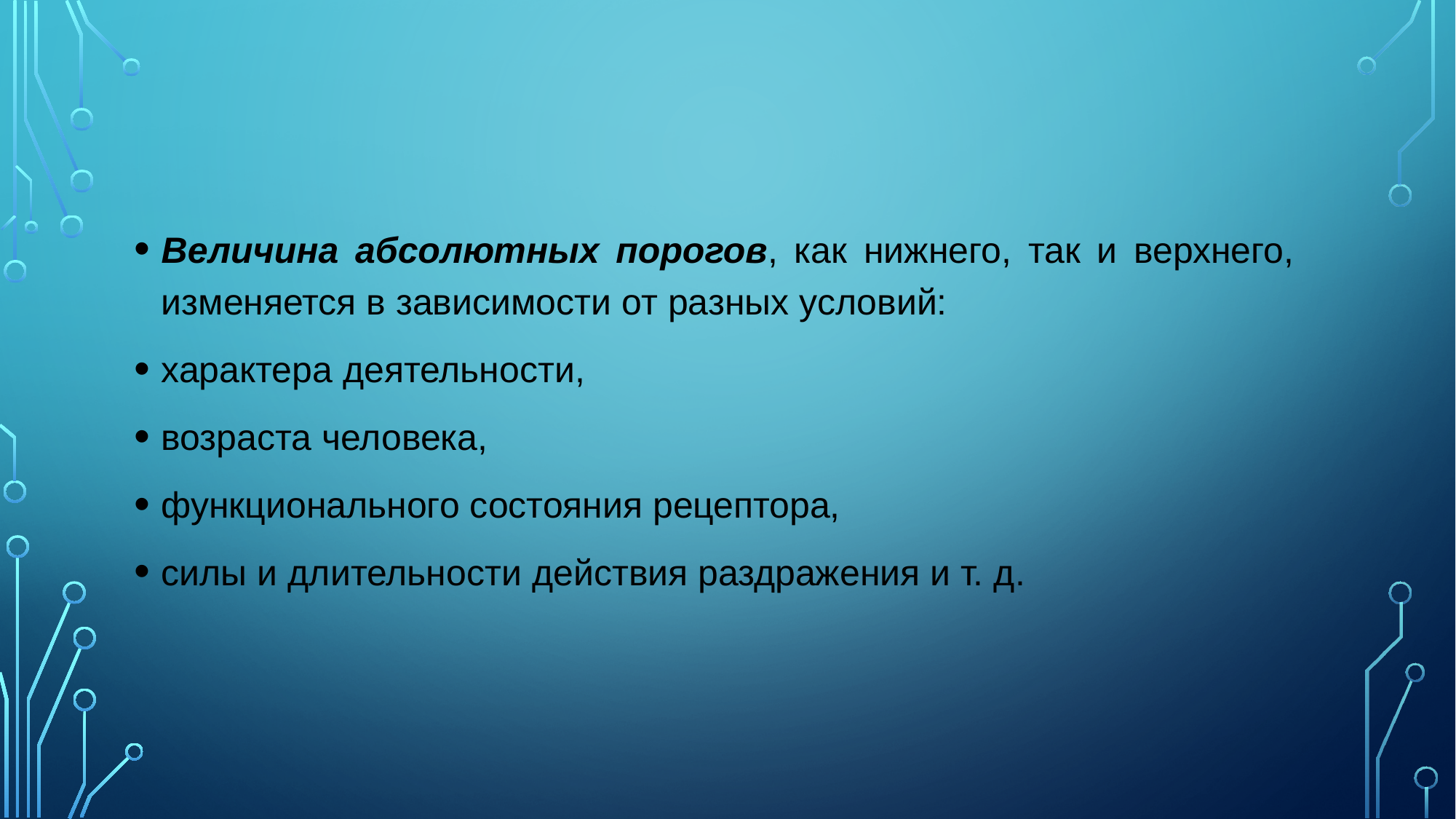

Величина абсолютных порогов, как нижнего, так и верхнего, изменяется в зависимости от разных условий:
характера деятельности,
возраста человека,
функционального состояния рецептора,
силы и длительности действия раздражения и т. д.